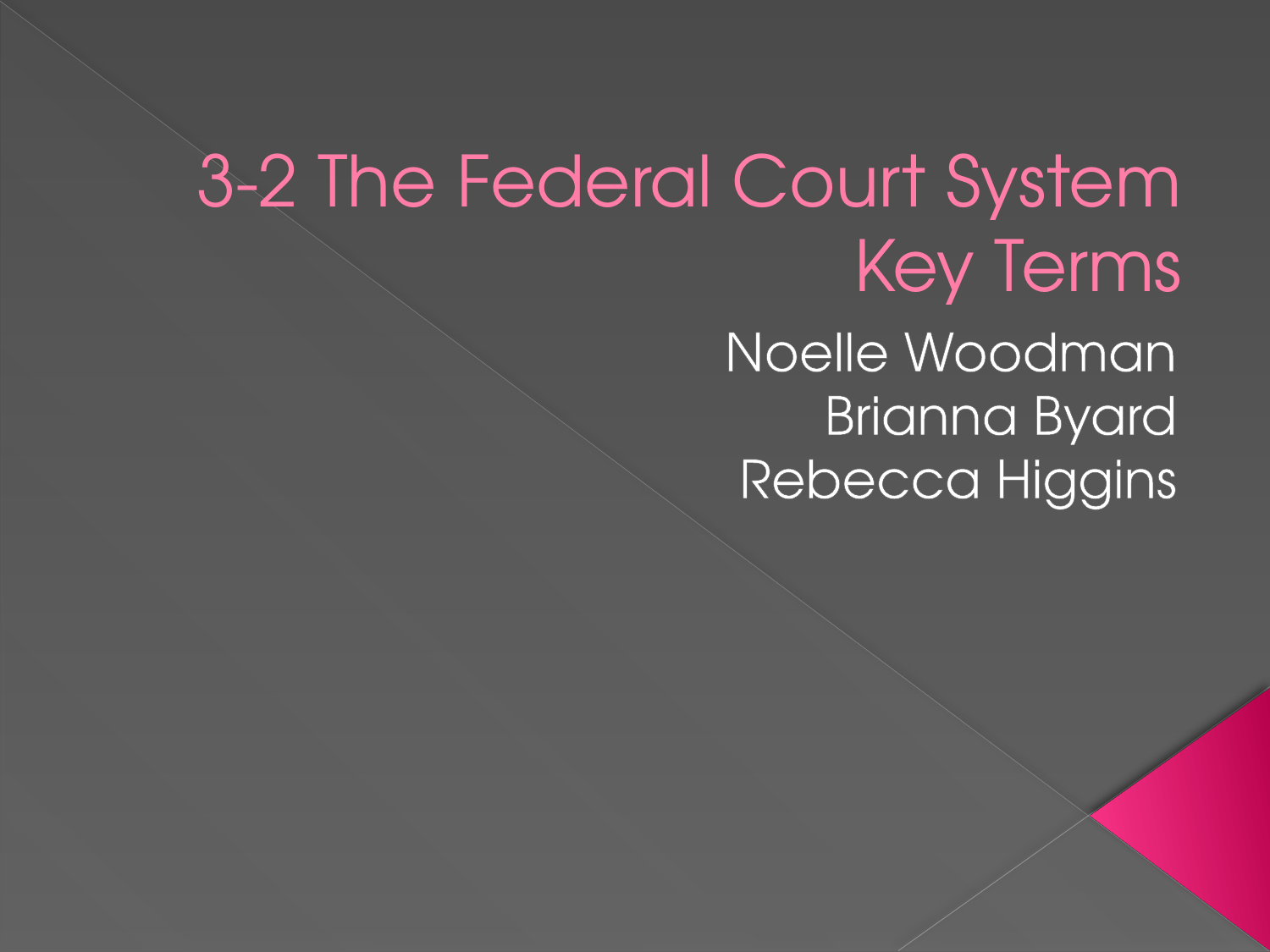

# 3-2 The Federal Court System Key Terms
Noelle Woodman
Brianna Byard
Rebecca Higgins